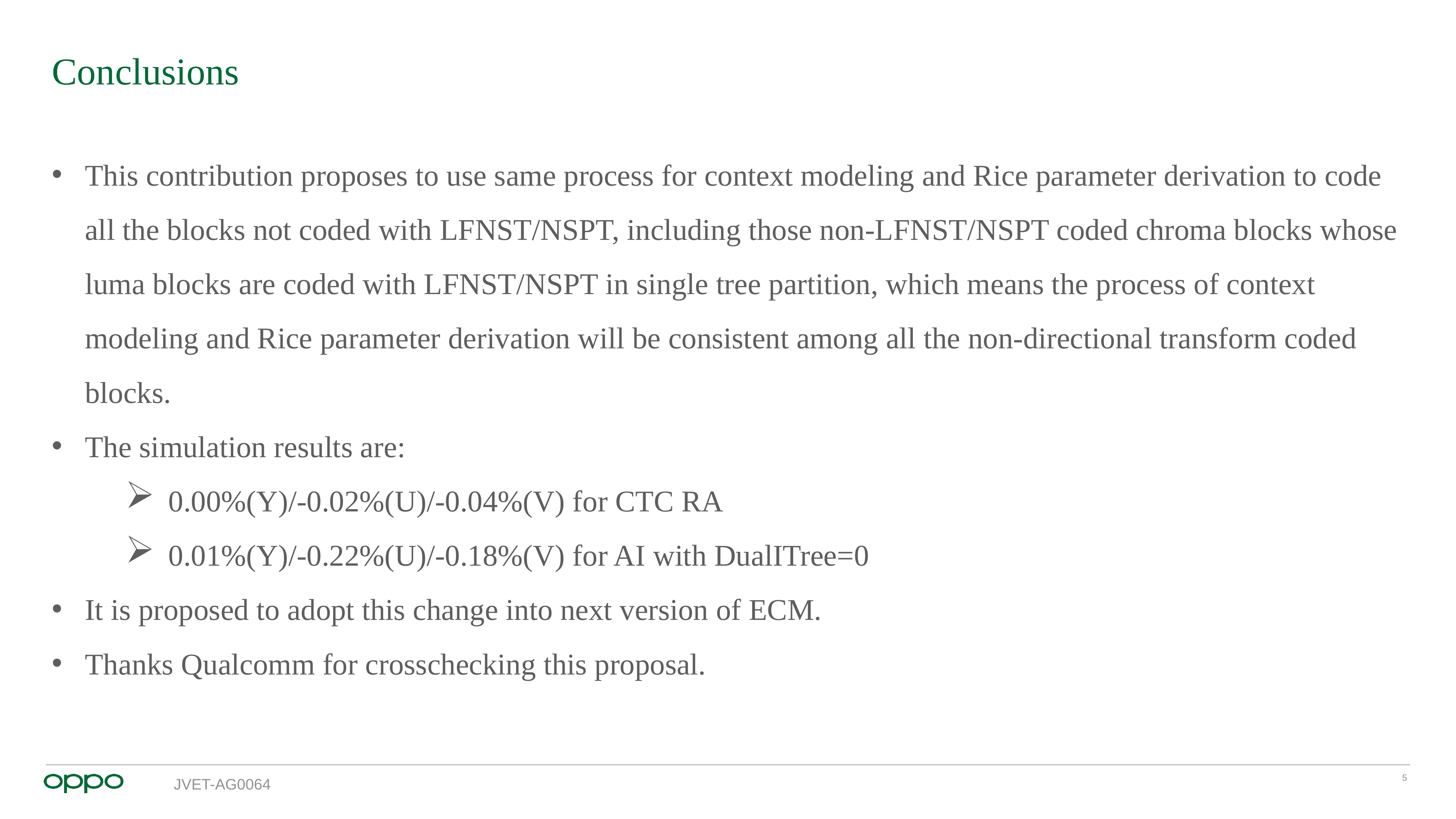

# Conclusions
This contribution proposes to use same process for context modeling and Rice parameter derivation to code all the blocks not coded with LFNST/NSPT, including those non-LFNST/NSPT coded chroma blocks whose luma blocks are coded with LFNST/NSPT in single tree partition, which means the process of context modeling and Rice parameter derivation will be consistent among all the non-directional transform coded blocks.
The simulation results are:
0.00%(Y)/-0.02%(U)/-0.04%(V) for CTC RA
0.01%(Y)/-0.22%(U)/-0.18%(V) for AI with DualITree=0
It is proposed to adopt this change into next version of ECM.
Thanks Qualcomm for crosschecking this proposal.
JVET-AG0064